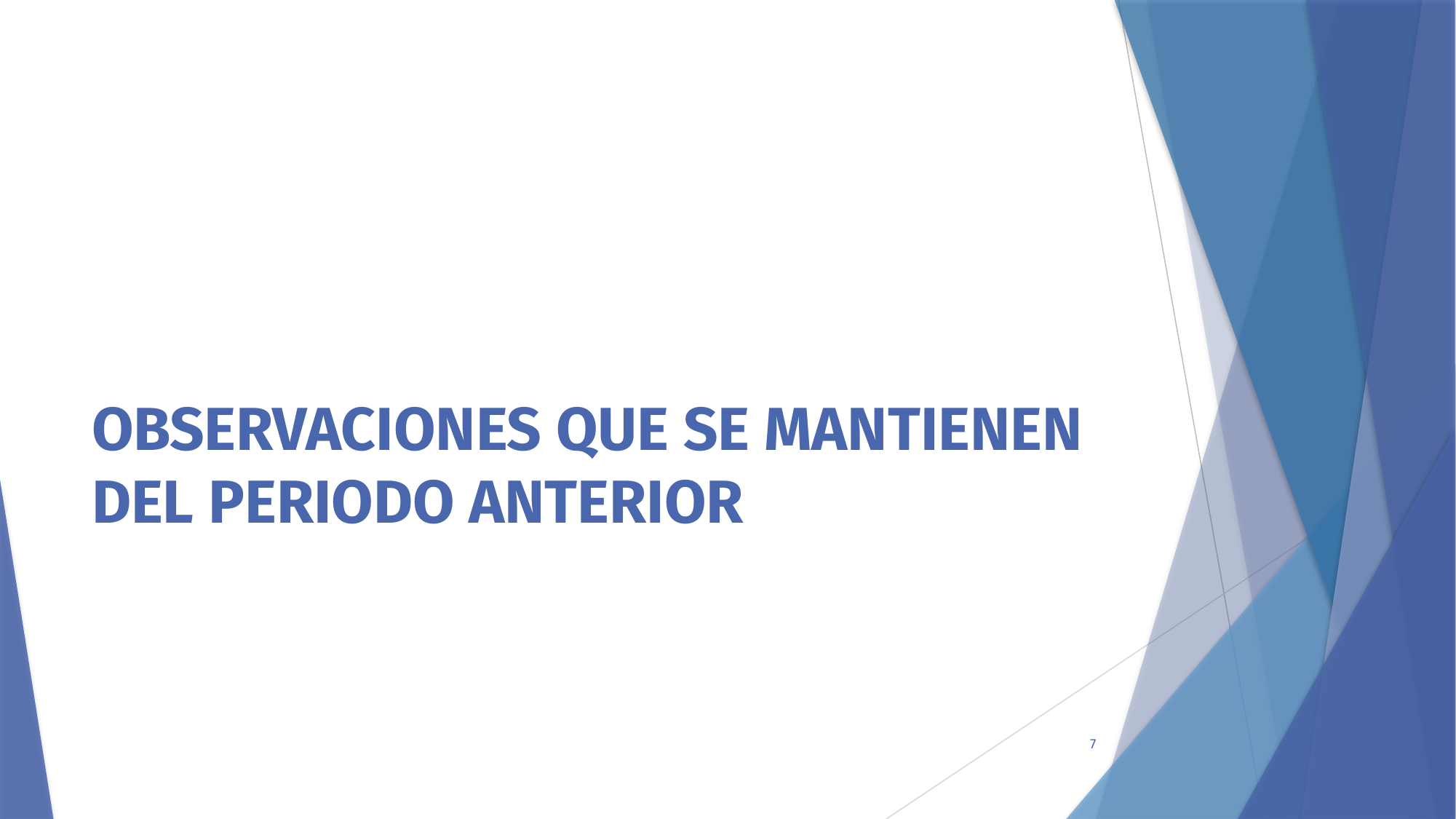

# OBSERVACIONES QUE SE MANTIENEN DEL PERIODO ANTERIOR

7